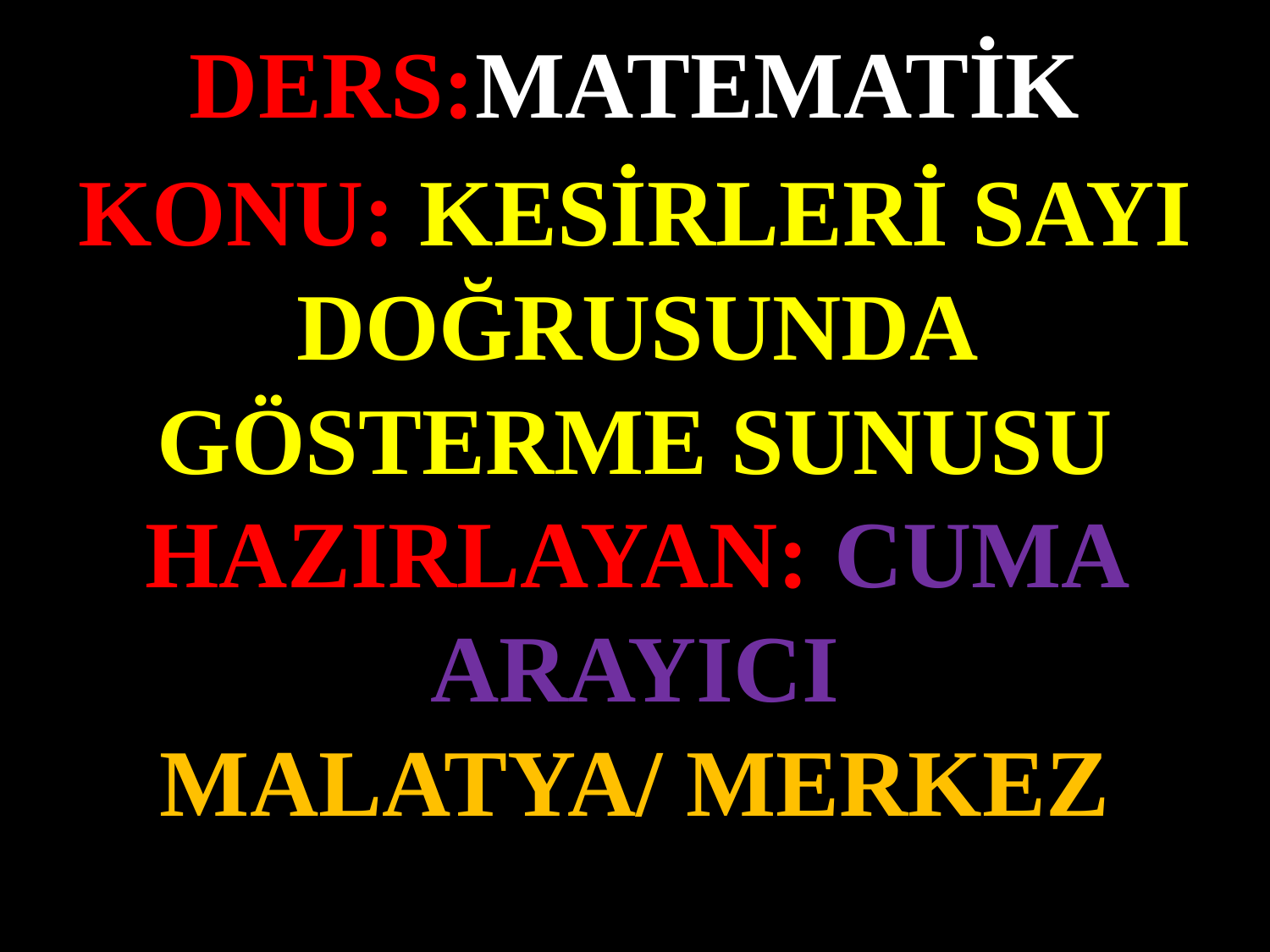

DERS:MATEMATİK
KONU: KESİRLERİ SAYI DOĞRUSUNDA GÖSTERME SUNUSU
#
HAZIRLAYAN: CUMA ARAYICI
MALATYA/ MERKEZ